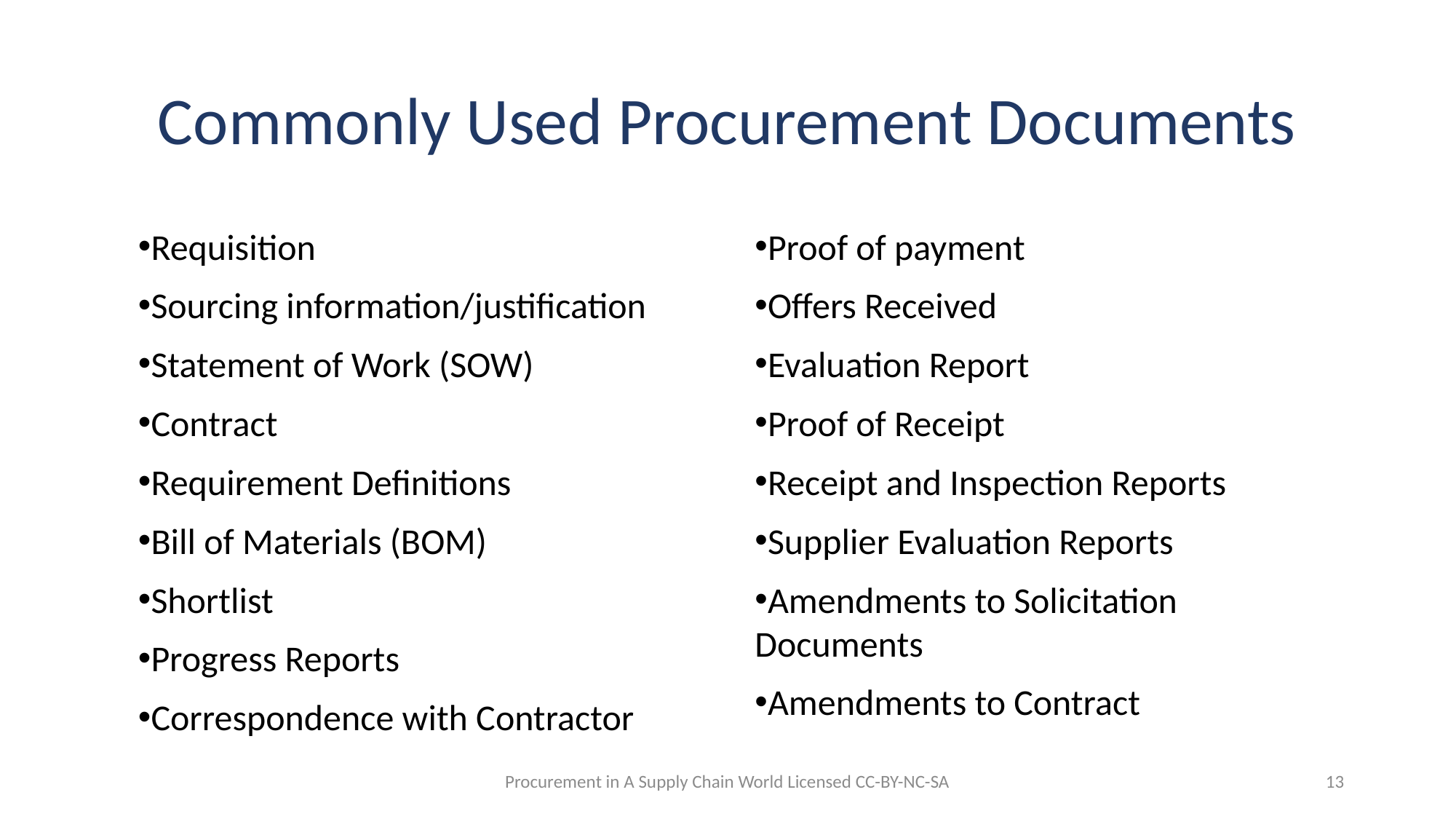

# Commonly Used Procurement Documents
Requisition
Sourcing information/justification
Statement of Work (SOW)
Contract
Requirement Definitions
Bill of Materials (BOM)
Shortlist
Progress Reports
Correspondence with Contractor
Proof of payment
Offers Received
Evaluation Report
Proof of Receipt
Receipt and Inspection Reports
Supplier Evaluation Reports
Amendments to Solicitation Documents
Amendments to Contract
Procurement in A Supply Chain World Licensed CC-BY-NC-SA
13